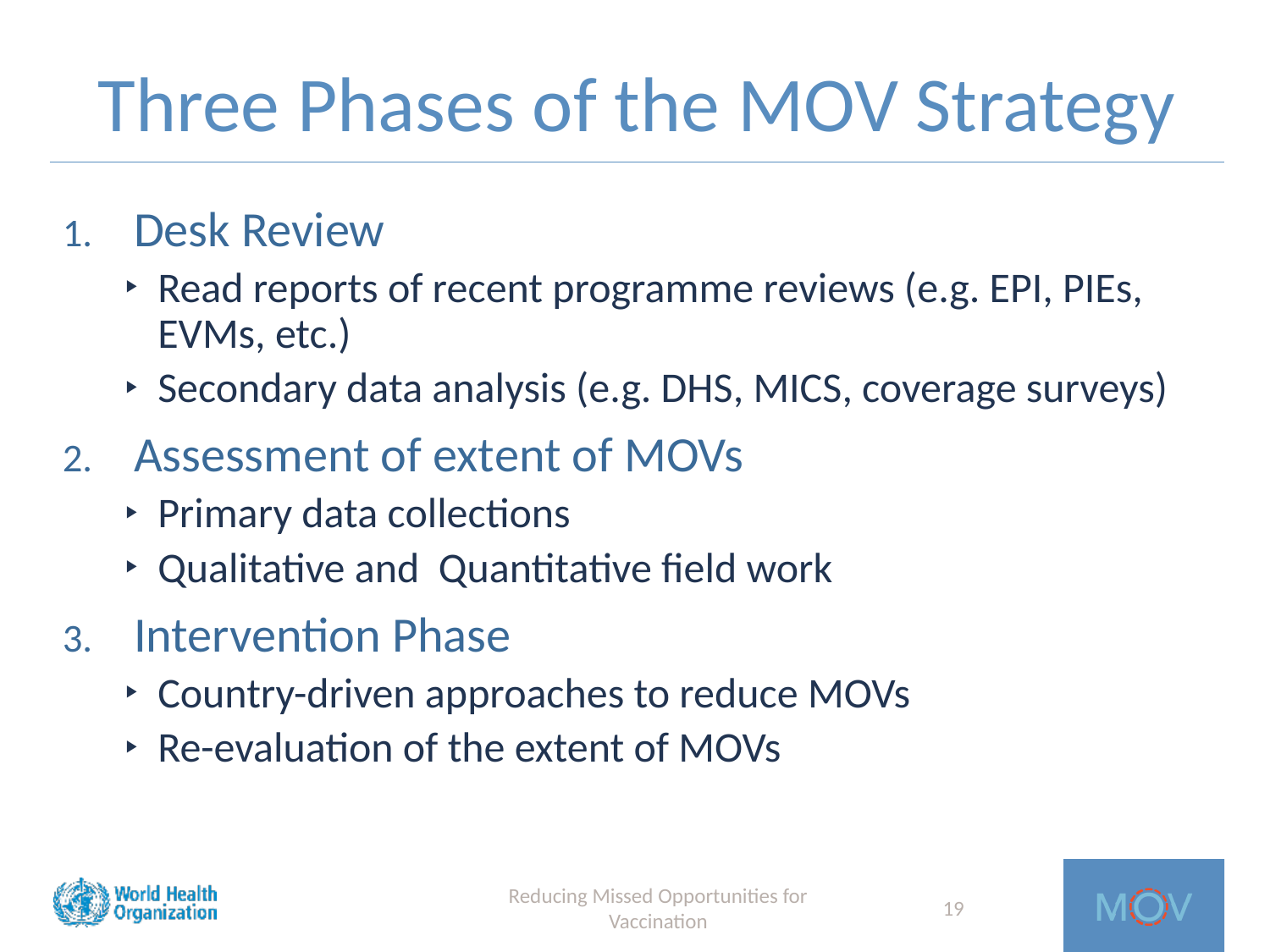

# Three Phases of the MOV Strategy
Desk Review
Read reports of recent programme reviews (e.g. EPI, PIEs, EVMs, etc.)
Secondary data analysis (e.g. DHS, MICS, coverage surveys)
Assessment of extent of MOVs
Primary data collections
Qualitative and  Quantitative field work
Intervention Phase
Country-driven approaches to reduce MOVs
Re-evaluation of the extent of MOVs

Reducing Missed Opportunities for Vaccination
19